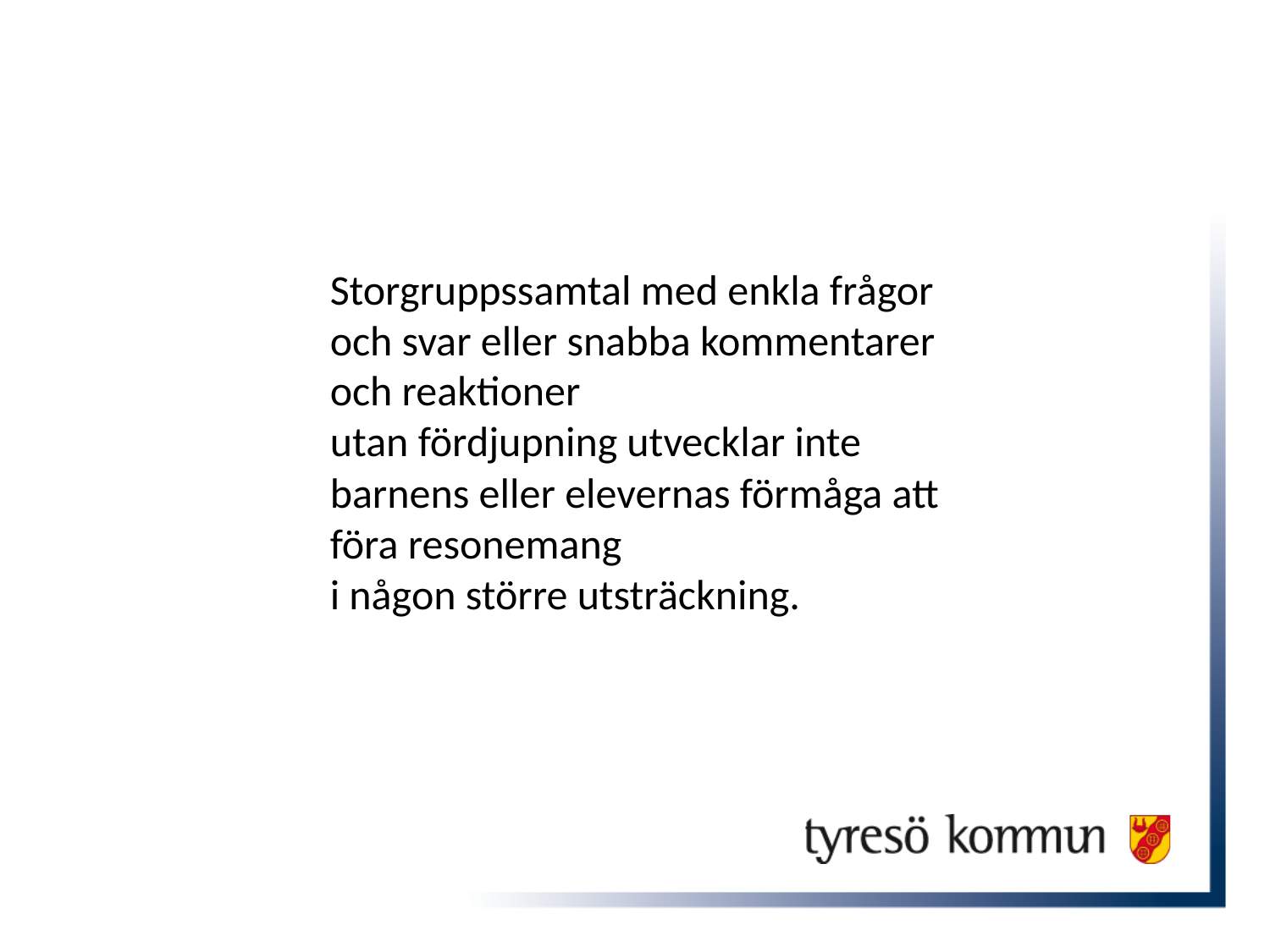

Storgruppssamtal med enkla frågor och svar eller snabba kommentarer och reaktioner
utan fördjupning utvecklar inte barnens eller elevernas förmåga att föra resonemang
i någon större utsträckning.